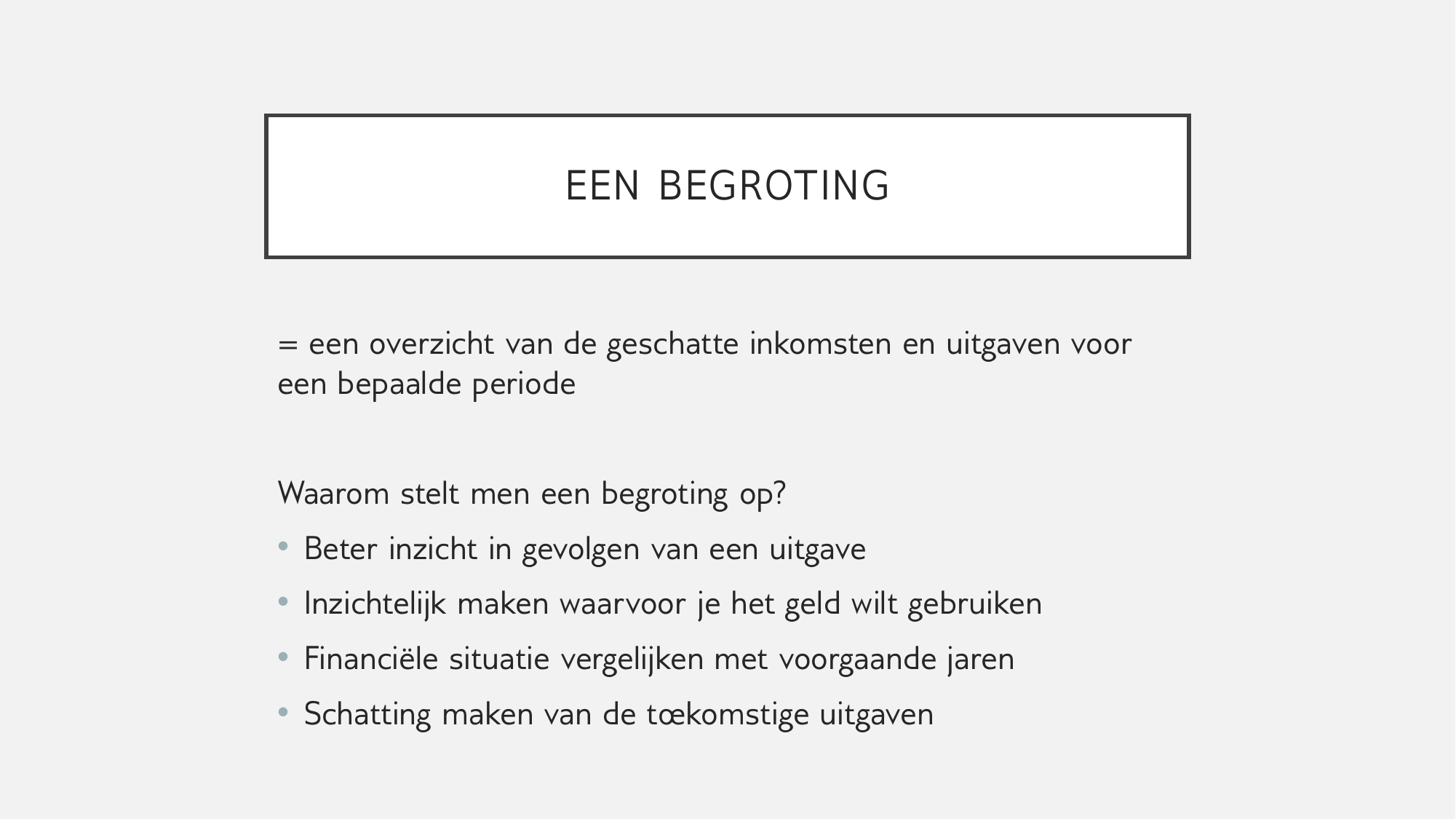

# Een begroting
= een overzicht van de geschatte inkomsten en uitgaven voor een bepaalde periode

Waarom stelt men een begroting op?
Beter inzicht in gevolgen van een uitgave
Inzichtelijk maken waarvoor je het geld wilt gebruiken
Financiële situatie vergelijken met voorgaande jaren
Schatting maken van de toekomstige uitgaven